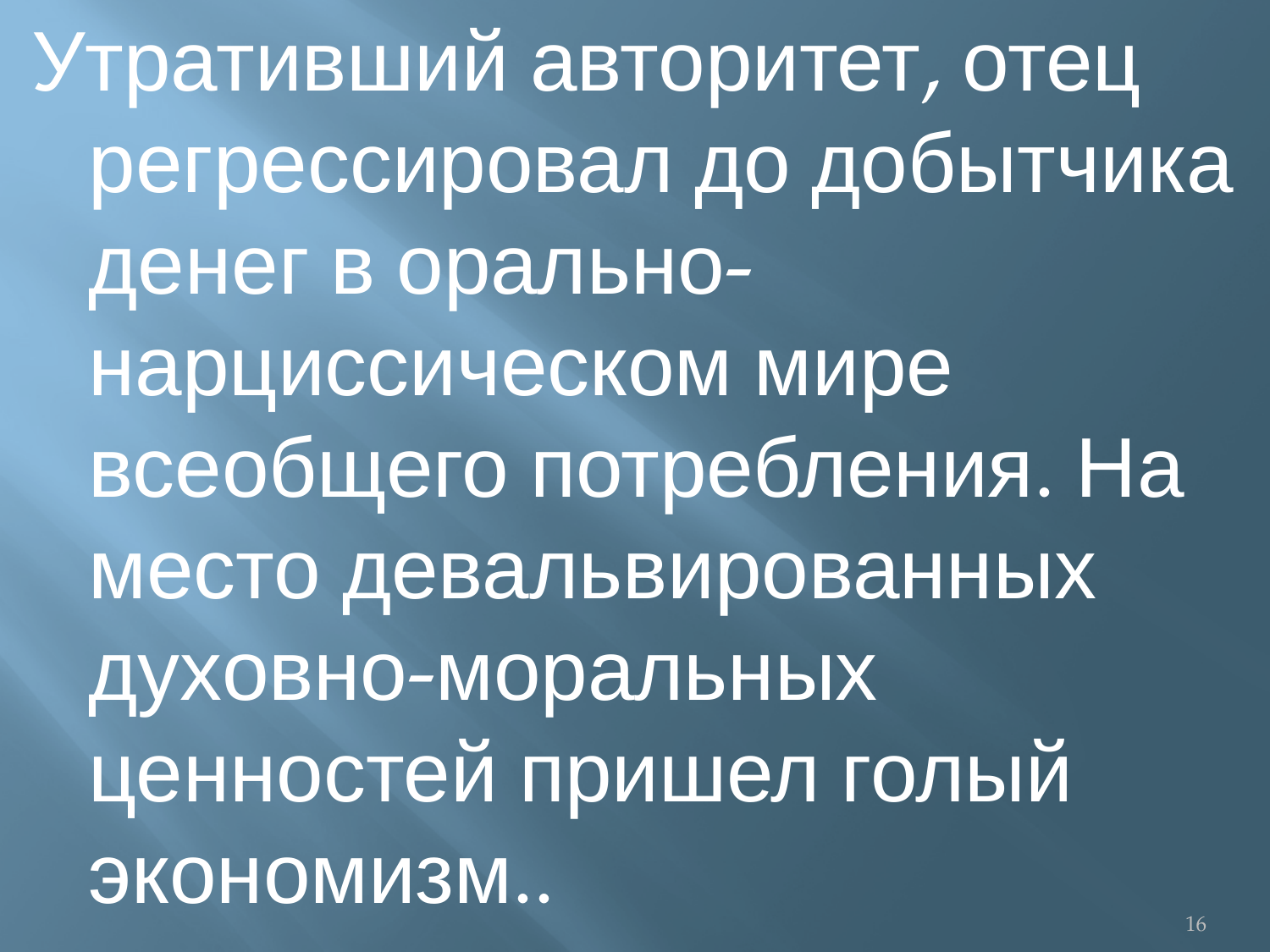

Утративший авторитет, отец регрессировал до добытчика денег в орально-нарциссическом мире всеобщего потребления. На место девальвированных духовно-моральных ценностей пришел голый экономизм..
16